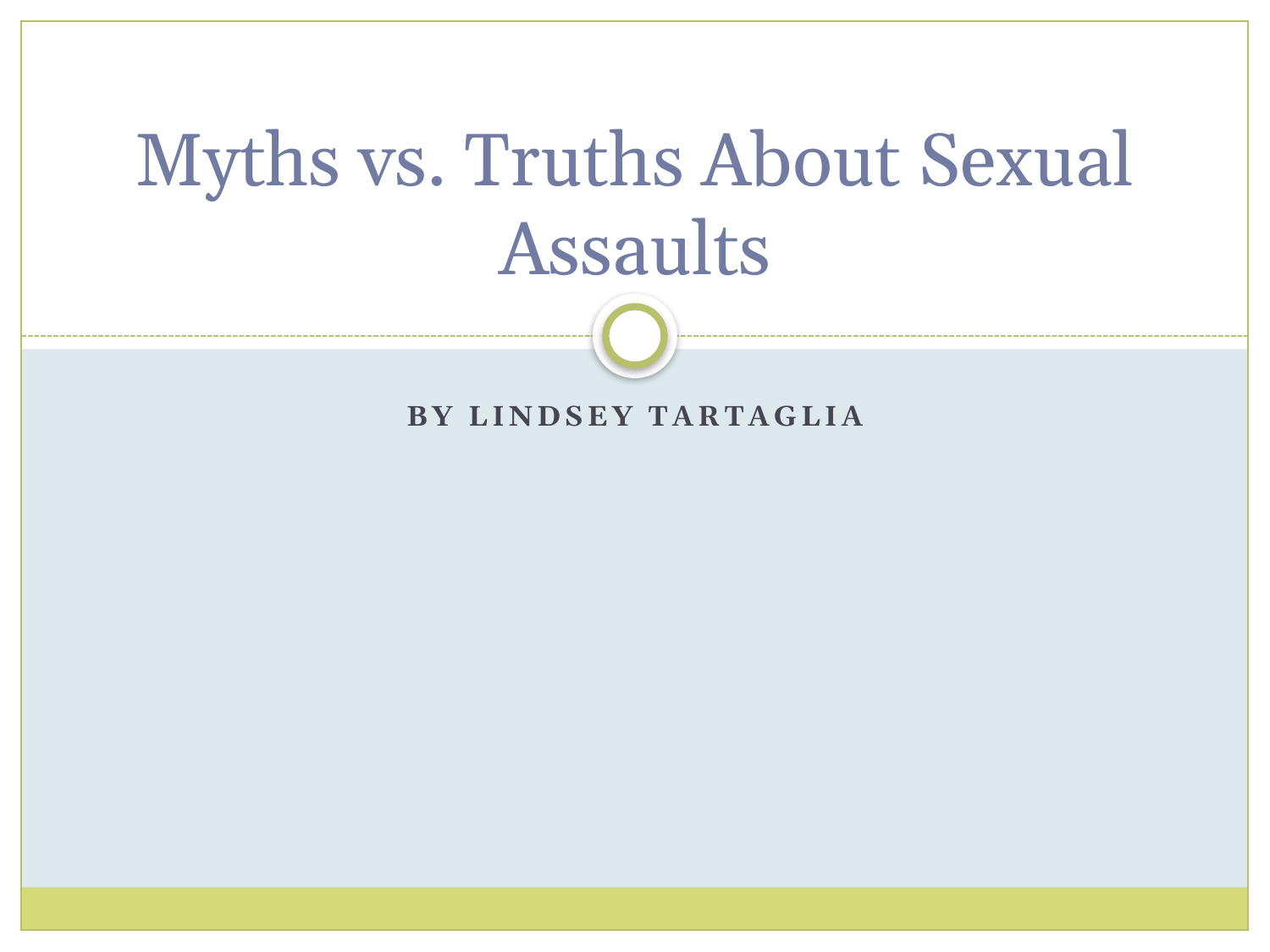

# Myths vs. Truths About Sexual Assaults
By Lindsey Tartaglia